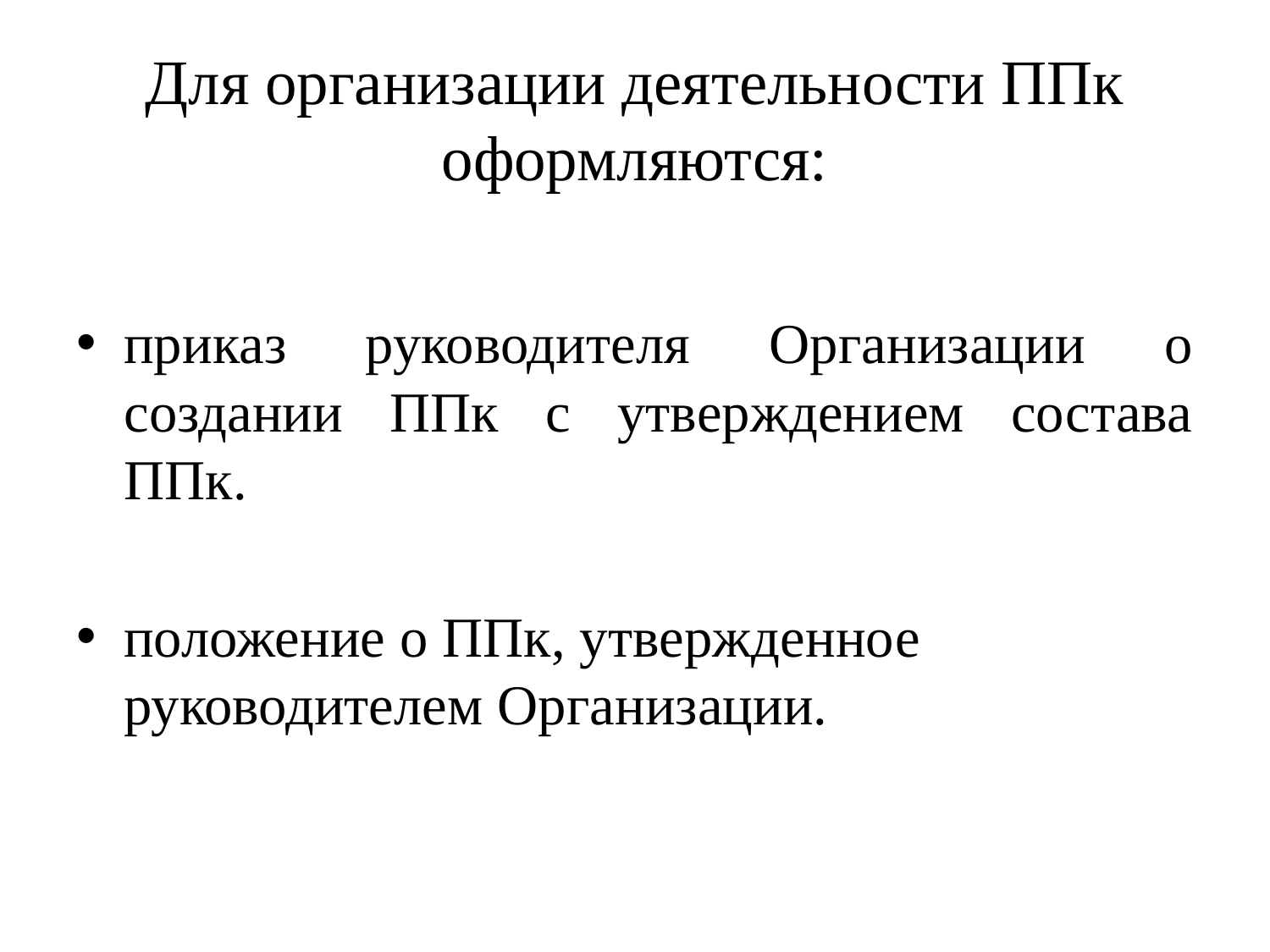

# Для организации деятельности ППк оформляются:

приказ руководителя Организации о создании ППк с утверждением состава ППк.

положение о ППк, утвержденное руководителем Организации.